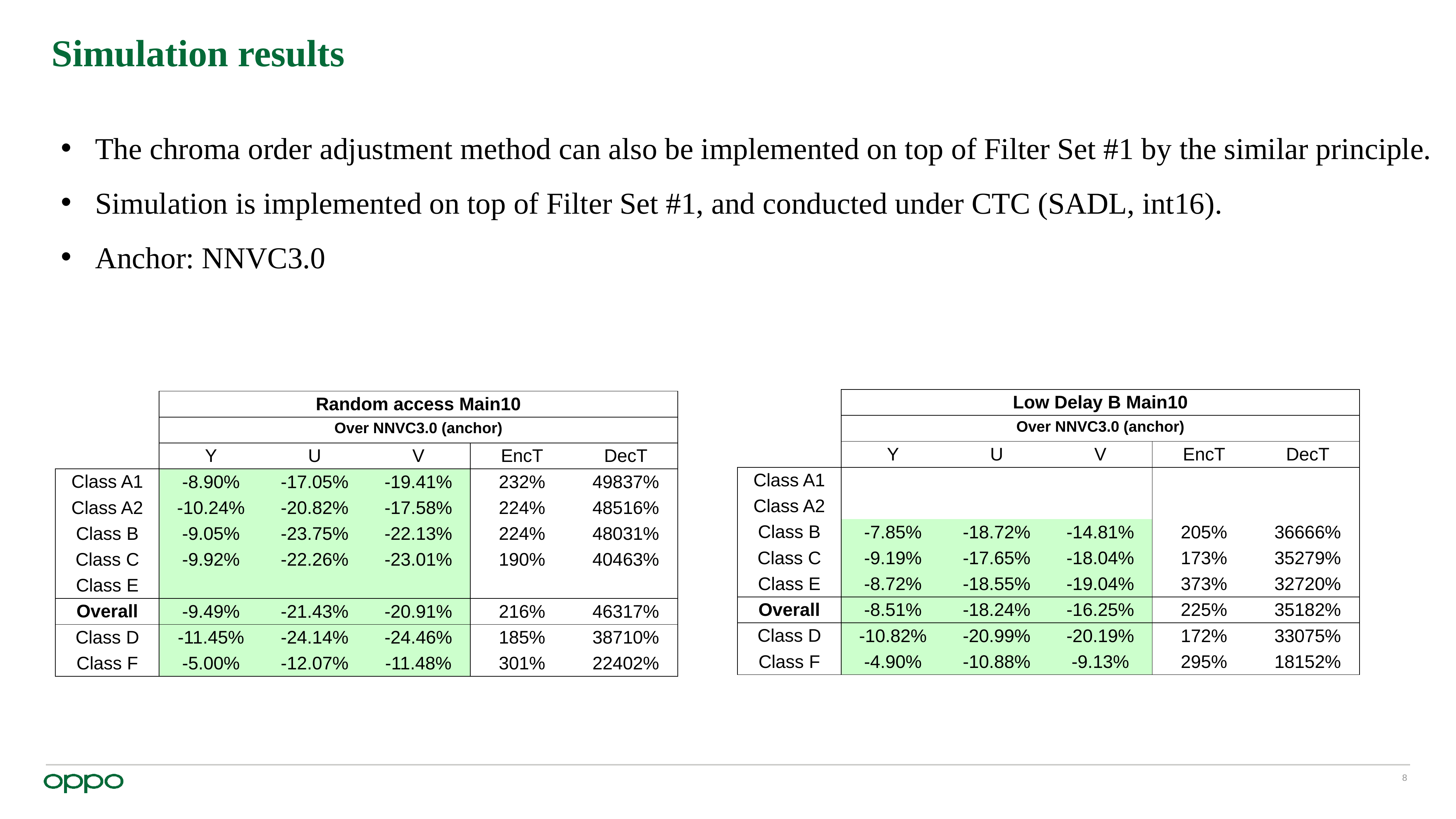

# Simulation results
The chroma order adjustment method can also be implemented on top of Filter Set #1 by the similar principle.
Simulation is implemented on top of Filter Set #1, and conducted under CTC (SADL, int16).
Anchor: NNVC3.0
|  | Low Delay B Main10 |  |  |  |  |
| --- | --- | --- | --- | --- | --- |
|  | Over NNVC3.0 (anchor) |  |  |  |  |
|  | Y | U | V | EncT | DecT |
| Class A1 |  |  |  |  |  |
| Class A2 |  |  |  |  |  |
| Class B | -7.85% | -18.72% | -14.81% | 205% | 36666% |
| Class C | -9.19% | -17.65% | -18.04% | 173% | 35279% |
| Class E | -8.72% | -18.55% | -19.04% | 373% | 32720% |
| Overall | -8.51% | -18.24% | -16.25% | 225% | 35182% |
| Class D | -10.82% | -20.99% | -20.19% | 172% | 33075% |
| Class F | -4.90% | -10.88% | -9.13% | 295% | 18152% |
|  | Random access Main10 |  |  |  |  |
| --- | --- | --- | --- | --- | --- |
|  | Over NNVC3.0 (anchor) |  |  |  |  |
|  | Y | U | V | EncT | DecT |
| Class A1 | -8.90% | -17.05% | -19.41% | 232% | 49837% |
| Class A2 | -10.24% | -20.82% | -17.58% | 224% | 48516% |
| Class B | -9.05% | -23.75% | -22.13% | 224% | 48031% |
| Class C | -9.92% | -22.26% | -23.01% | 190% | 40463% |
| Class E |  |  |  |  |  |
| Overall | -9.49% | -21.43% | -20.91% | 216% | 46317% |
| Class D | -11.45% | -24.14% | -24.46% | 185% | 38710% |
| Class F | -5.00% | -12.07% | -11.48% | 301% | 22402% |